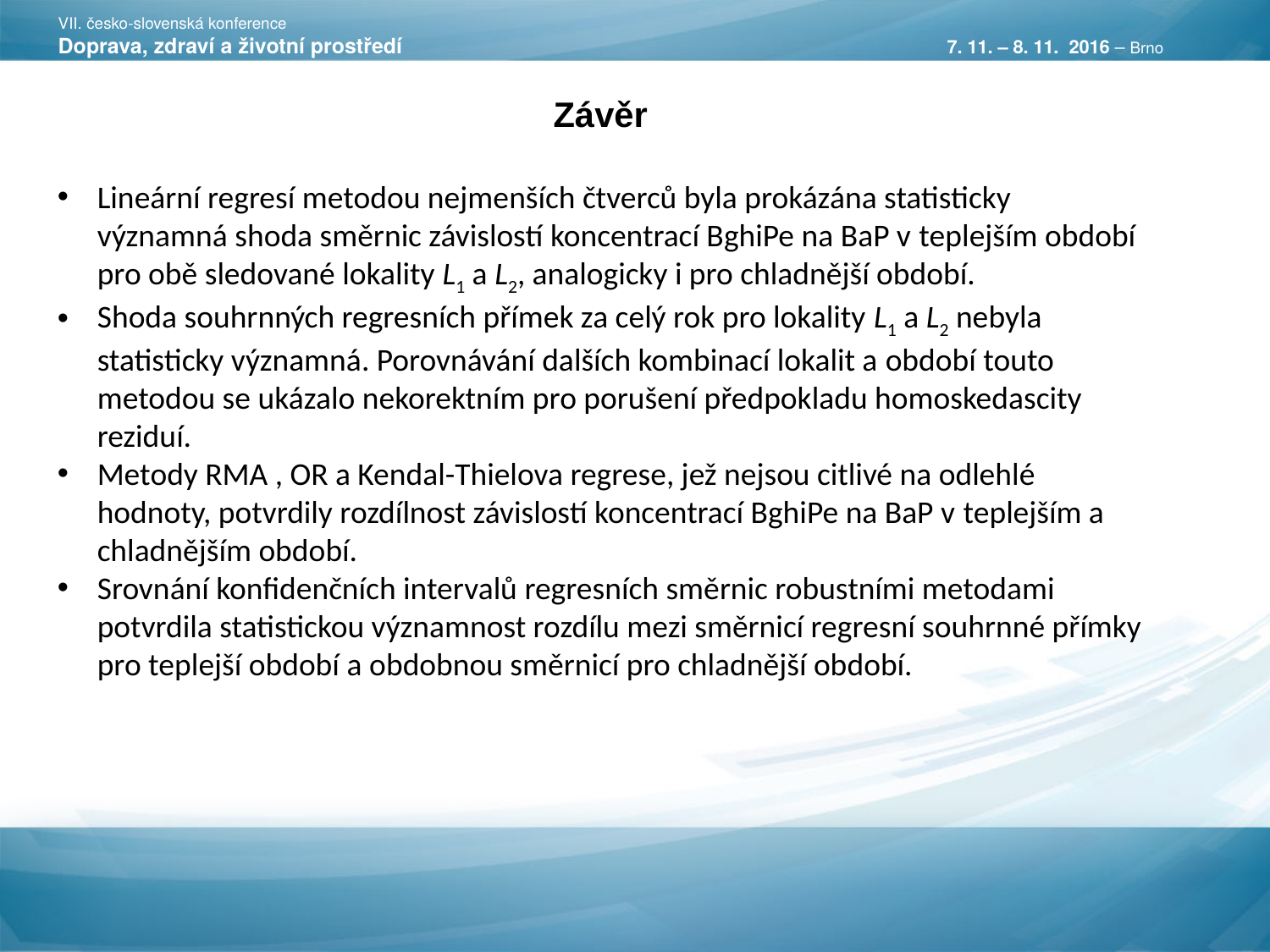

VII. česko-slovenská konference
Doprava, zdraví a životní prostředí		7. 11. – 8. 11.  2016 – Brno
Závěr

Lineární regresí metodou nejmenších čtverců byla prokázána statisticky významná shoda směrnic závislostí koncentrací BghiPe na BaP v teplejším období pro obě sledované lokality L1 a L2, analogicky i pro chladnější období.
Shoda souhrnných regresních přímek za celý rok pro lokality L1 a L2 nebyla statisticky významná. Porovnávání dalších kombinací lokalit a období touto metodou se ukázalo nekorektním pro porušení předpokladu homoskedascity reziduí.
Metody RMA , OR a Kendal-Thielova regrese, jež nejsou citlivé na odlehlé hodnoty, potvrdily rozdílnost závislostí koncentrací BghiPe na BaP v teplejším a chladnějším období.
Srovnání konfidenčních intervalů regresních směrnic robustními metodami potvrdila statistickou významnost rozdílu mezi směrnicí regresní souhrnné přímky pro teplejší období a obdobnou směrnicí pro chladnější období.